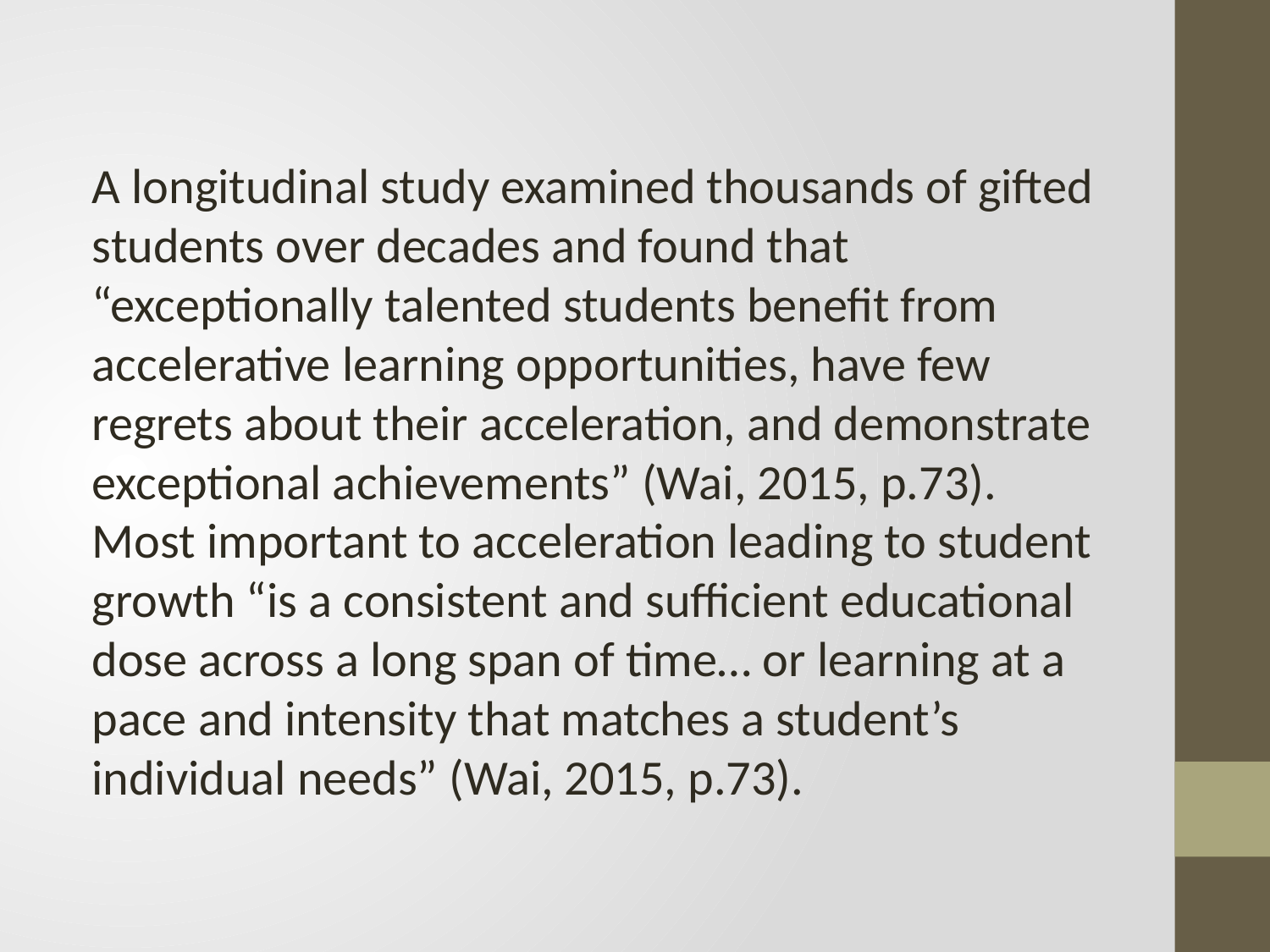

#
A longitudinal study examined thousands of gifted students over decades and found that “exceptionally talented students benefit from accelerative learning opportunities, have few regrets about their acceleration, and demonstrate exceptional achievements” (Wai, 2015, p.73).  Most important to acceleration leading to student growth “is a consistent and sufficient educational dose across a long span of time… or learning at a pace and intensity that matches a student’s individual needs” (Wai, 2015, p.73).